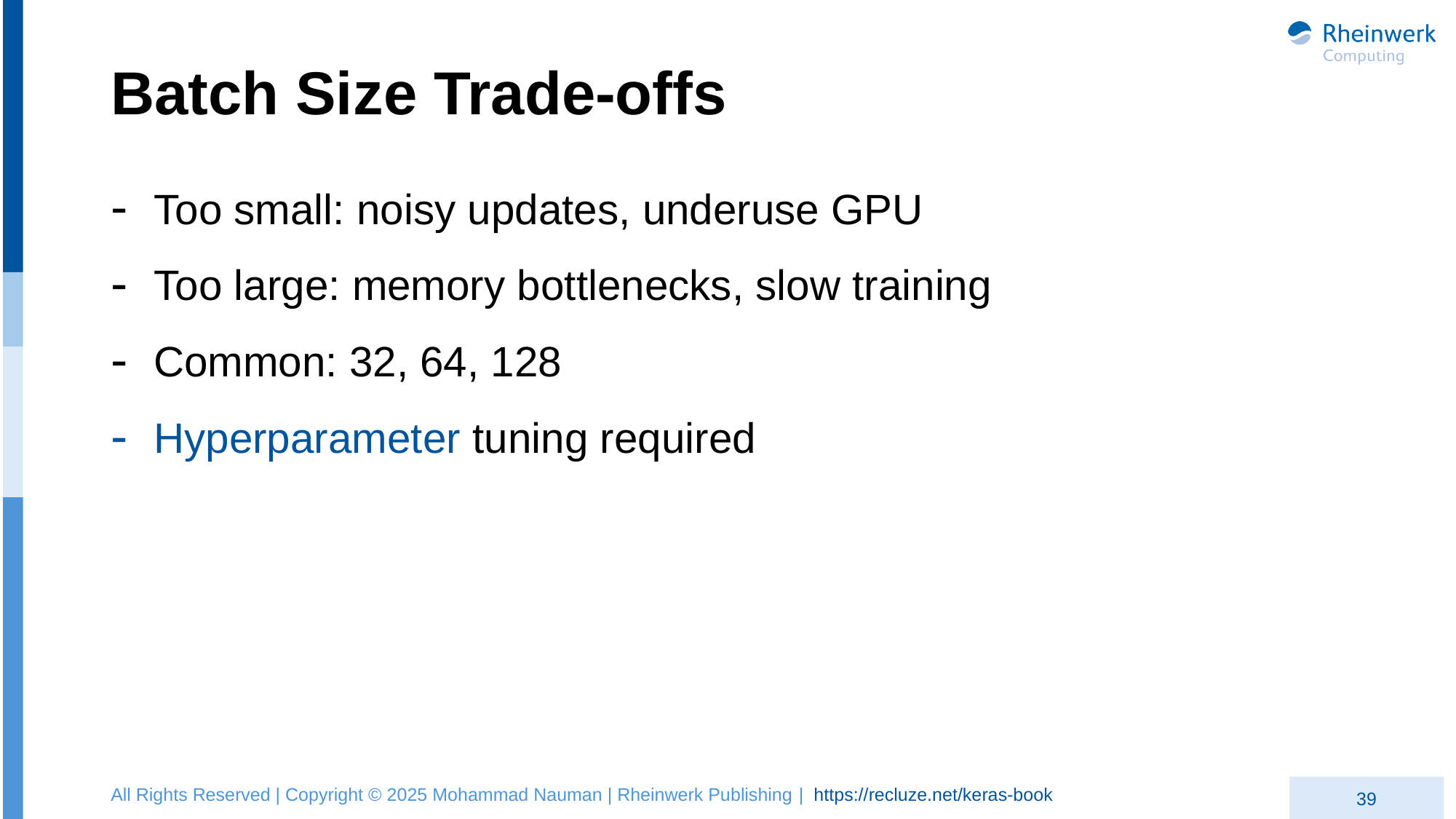

# Batch Size Trade-offs
Too small: noisy updates, underuse GPU
Too large: memory bottlenecks, slow training
Common: 32, 64, 128
Hyperparameter tuning required